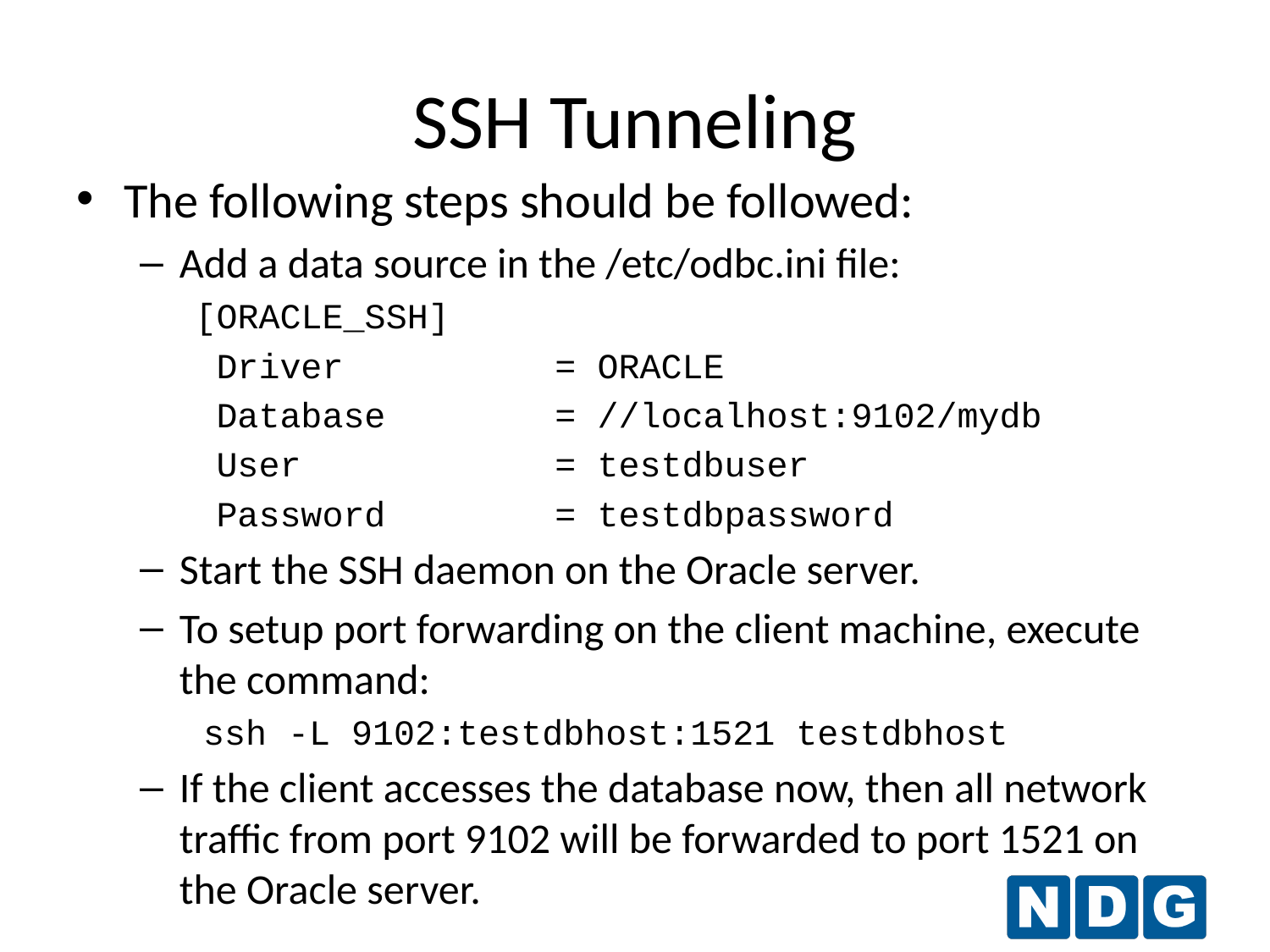

# SSH Tunneling
The following steps should be followed:
Add a data source in the /etc/odbc.ini file:
[ORACLE_SSH]
 Driver          = ORACLE
 Database        = //localhost:9102/mydb
 User            = testdbuser
 Password        = testdbpassword
Start the SSH daemon on the Oracle server.
To setup port forwarding on the client machine, execute the command:
ssh -L 9102:testdbhost:1521 testdbhost
If the client accesses the database now, then all network traffic from port 9102 will be forwarded to port 1521 on the Oracle server.